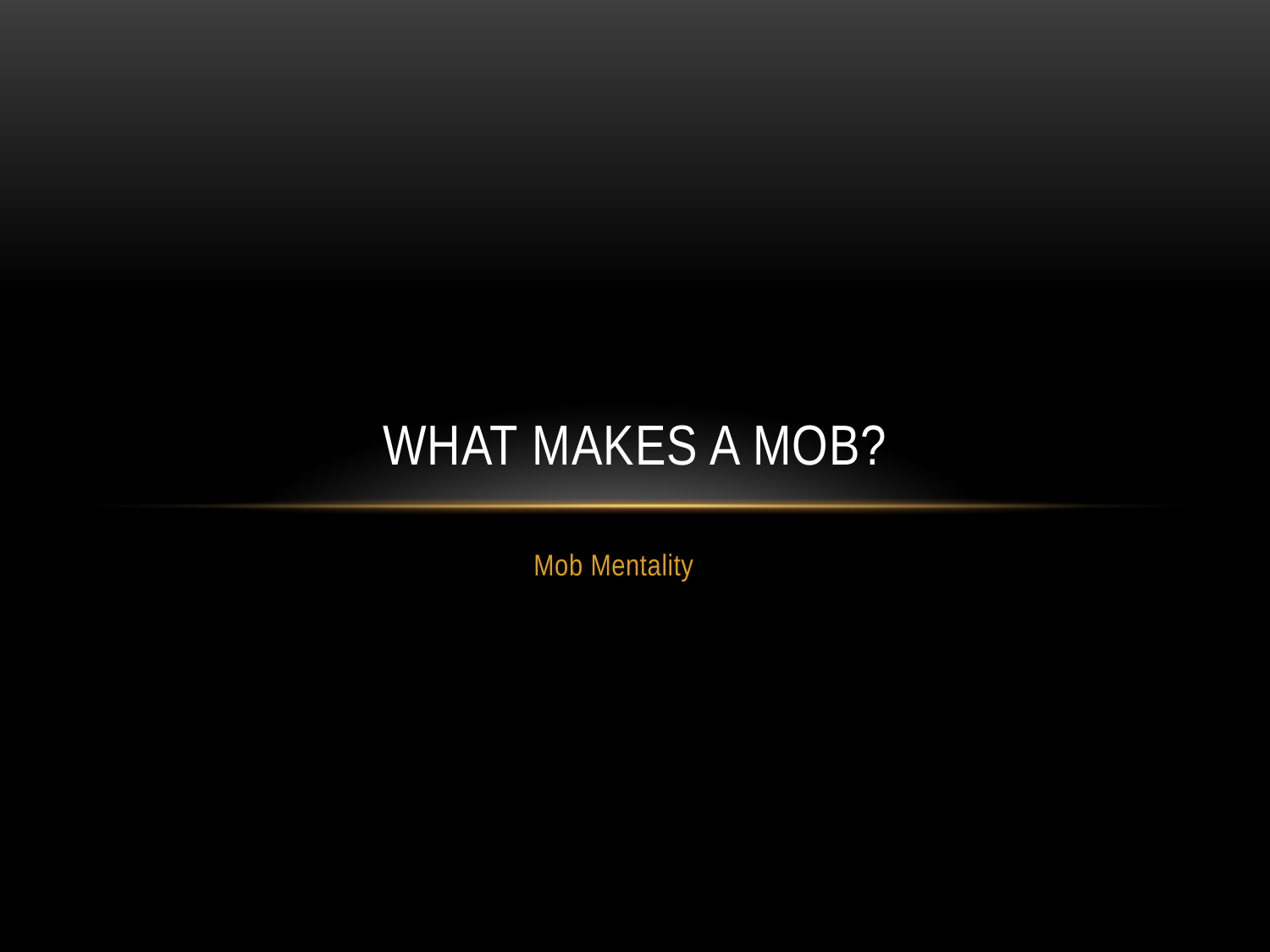

# What Makes a Mob?
Mob Mentality